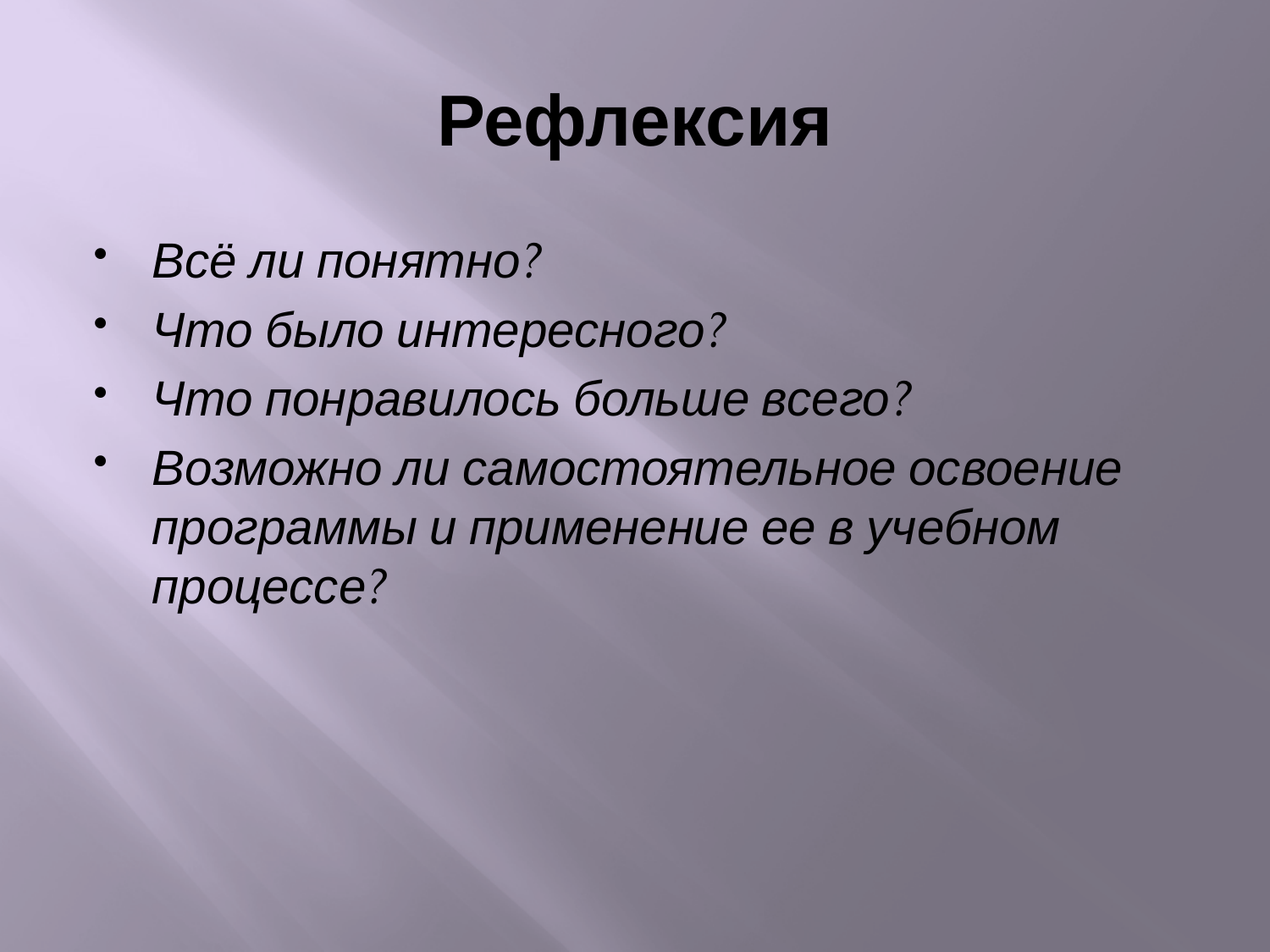

# Рефлексия
Всё ли понятно?
Что было интересного?
Что понравилось больше всего?
Возможно ли самостоятельное освоение программы и применение ее в учебном процессе?